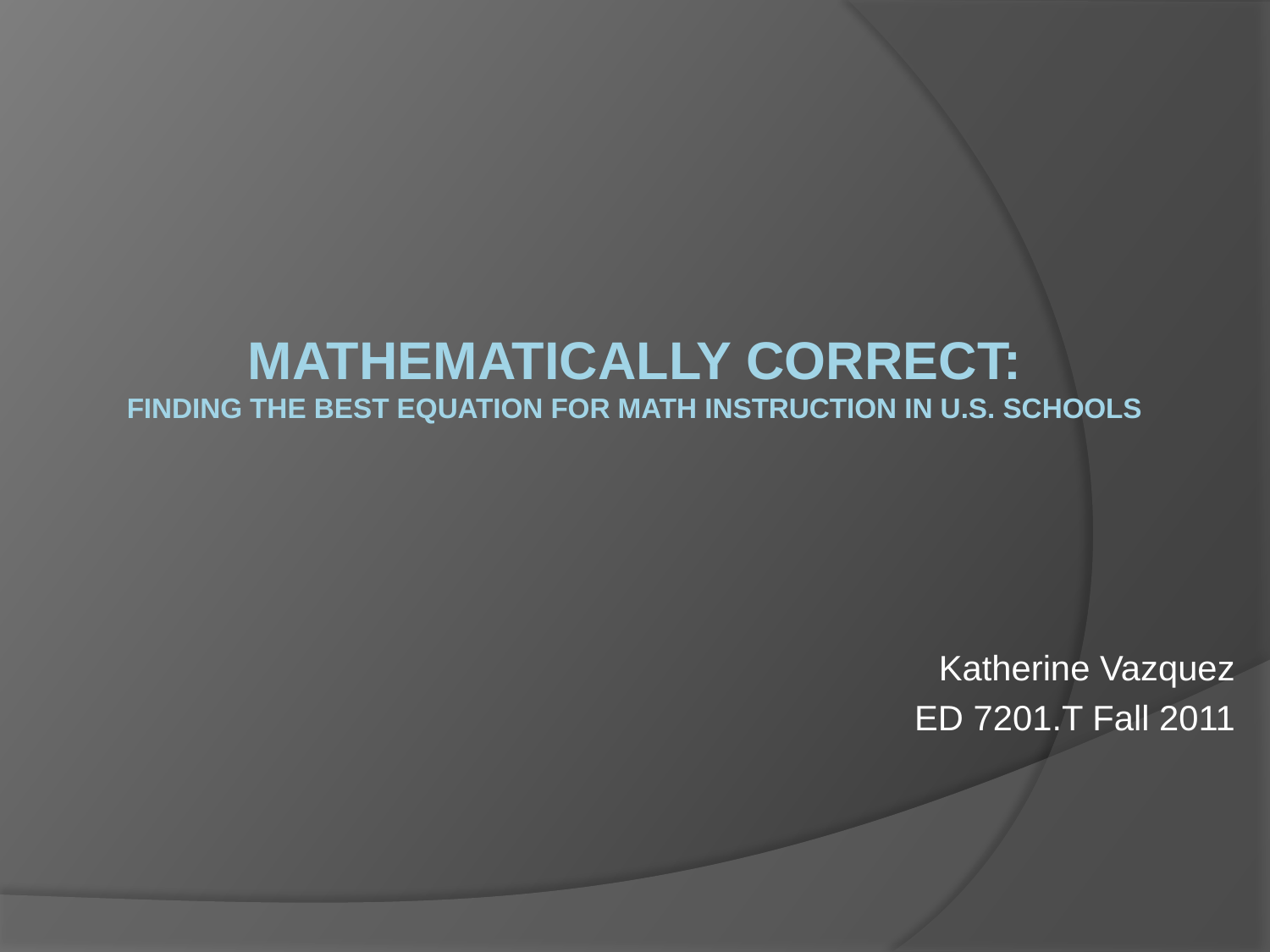

# Mathematically Correct: Finding the Best Equation for Math Instruction in U.S. Schools
Katherine Vazquez
ED 7201.T Fall 2011